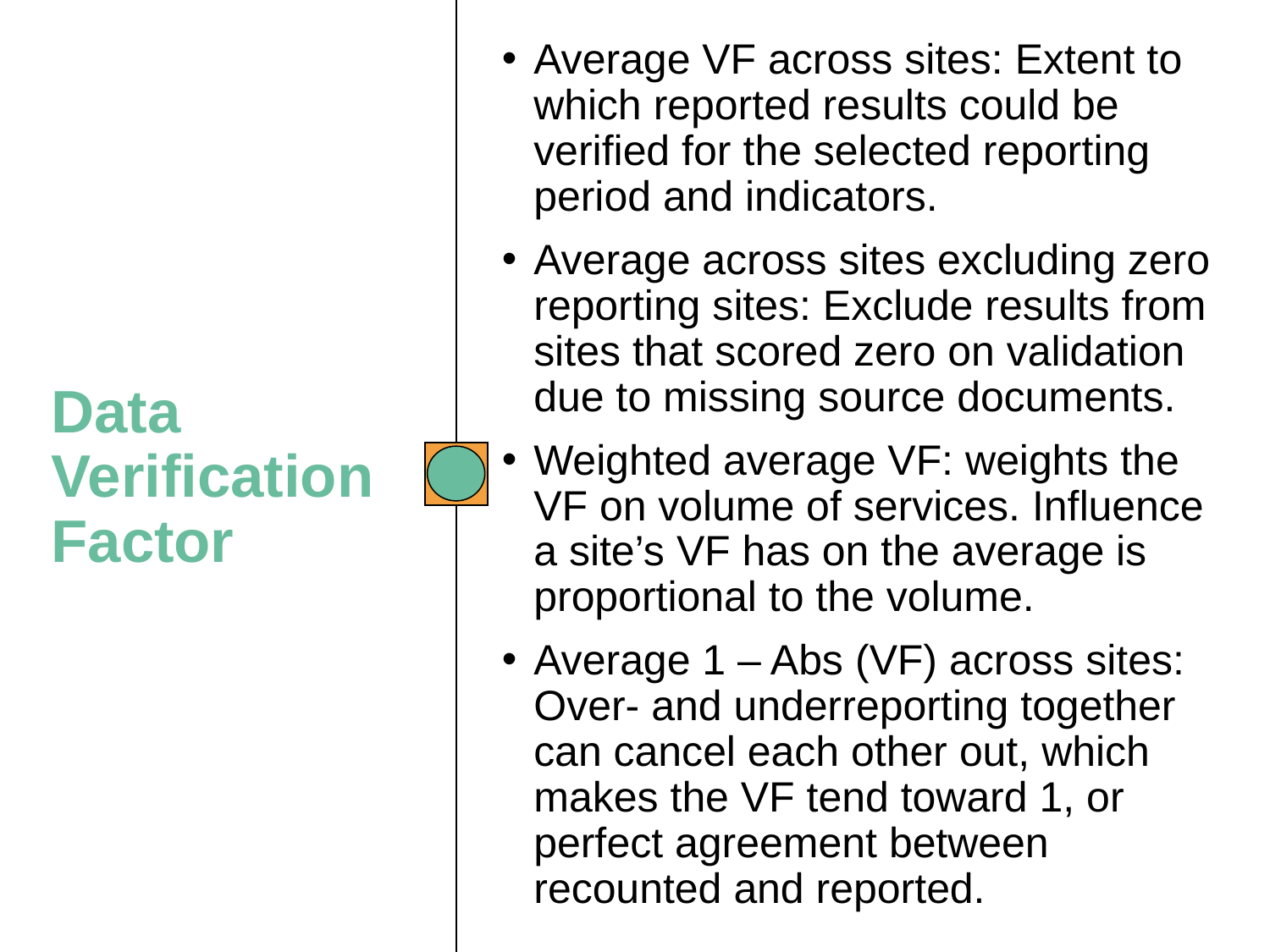

Average VF across sites: Extent to which reported results could be verified for the selected reporting period and indicators.
Average across sites excluding zero reporting sites: Exclude results from sites that scored zero on validation due to missing source documents.
Weighted average VF: weights the VF on volume of services. Influence a site’s VF has on the average is proportional to the volume.
Average 1 – Abs (VF) across sites: Over- and underreporting together can cancel each other out, which makes the VF tend toward 1, or perfect agreement between recounted and reported.

Data Verification Factor